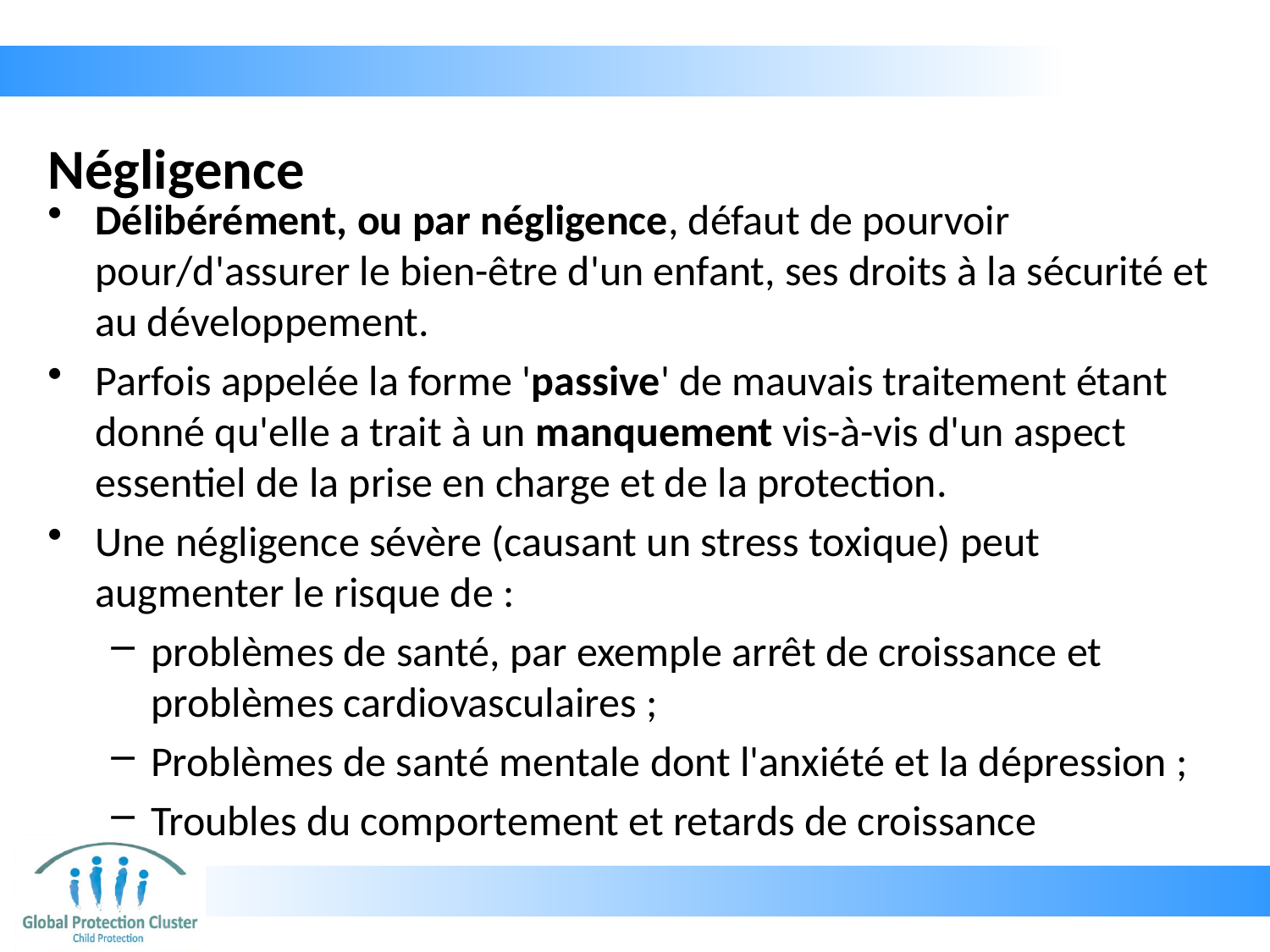

# Négligence
Délibérément, ou par négligence, défaut de pourvoir pour/d'assurer le bien-être d'un enfant, ses droits à la sécurité et au développement.
Parfois appelée la forme 'passive' de mauvais traitement étant donné qu'elle a trait à un manquement vis-à-vis d'un aspect essentiel de la prise en charge et de la protection.
Une négligence sévère (causant un stress toxique) peut augmenter le risque de :
problèmes de santé, par exemple arrêt de croissance et problèmes cardiovasculaires ;
Problèmes de santé mentale dont l'anxiété et la dépression ;
Troubles du comportement et retards de croissance